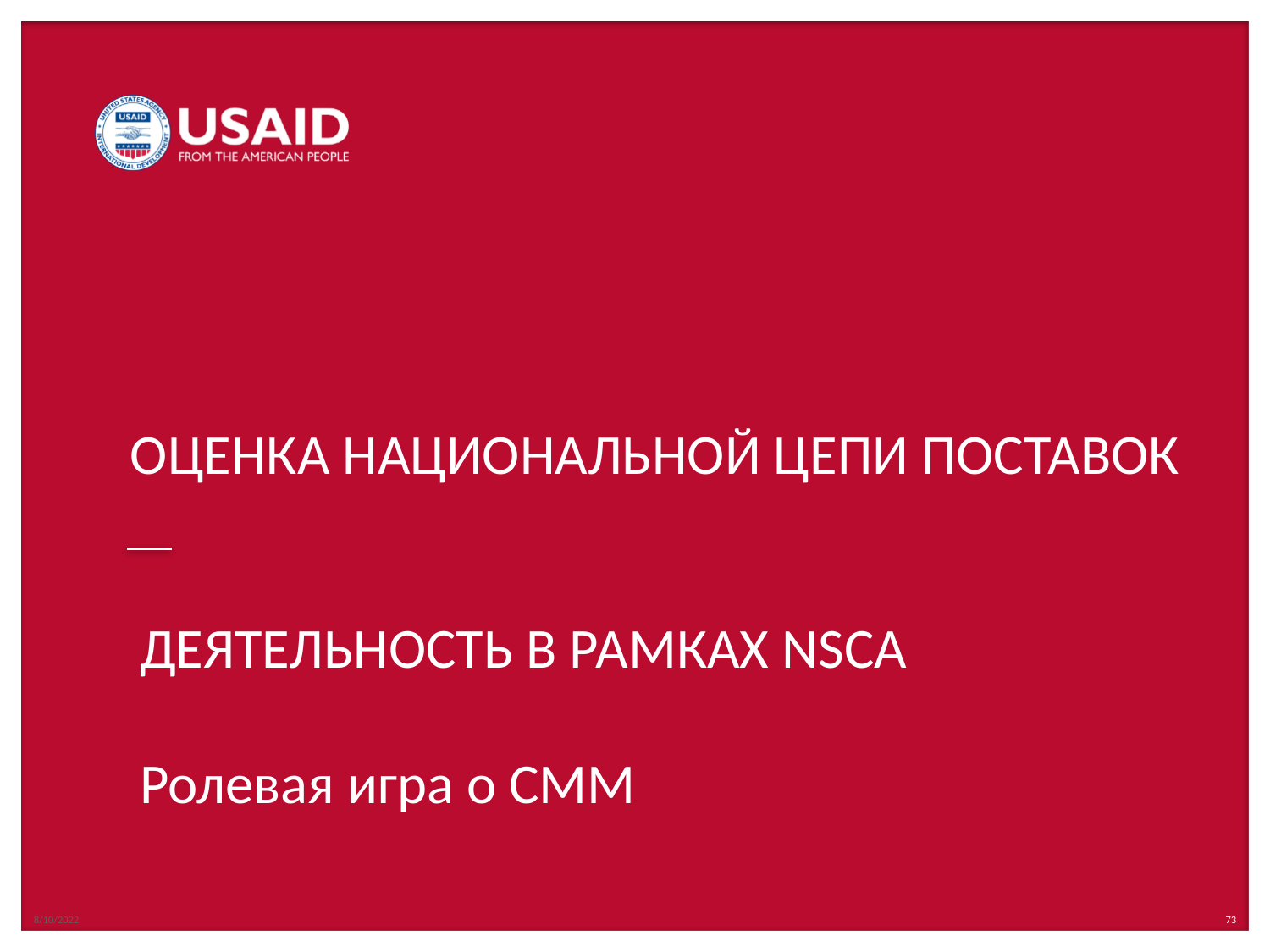

# ДЕЯТЕЛЬНОСТЬ В РАМКАХ NSCA Ролевая игра о СММ
8/10/2022
73